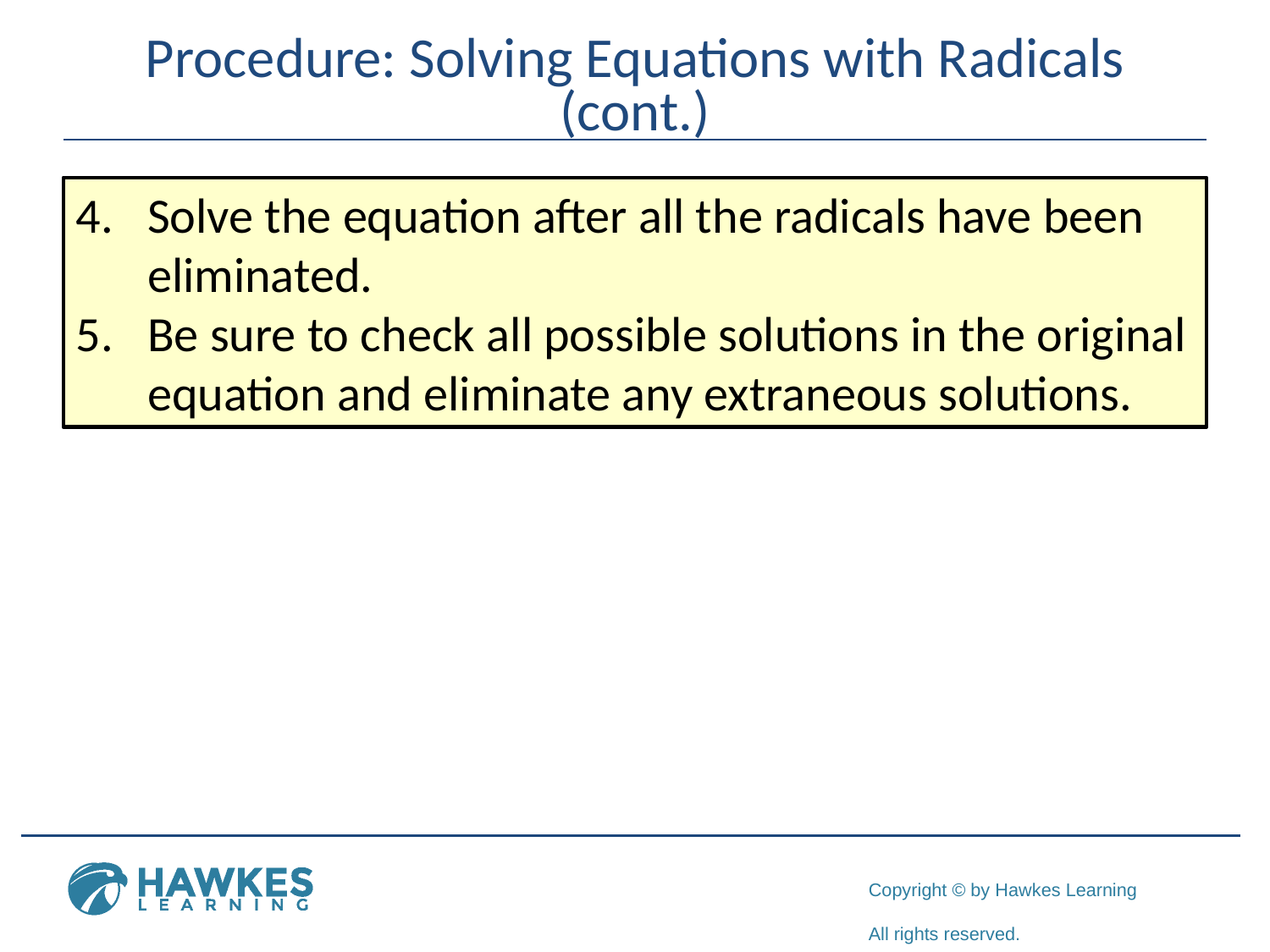

# Procedure: Solving Equations with Radicals (cont.)
Solve the equation after all the radicals have been eliminated.
Be sure to check all possible solutions in the original equation and eliminate any extraneous solutions.